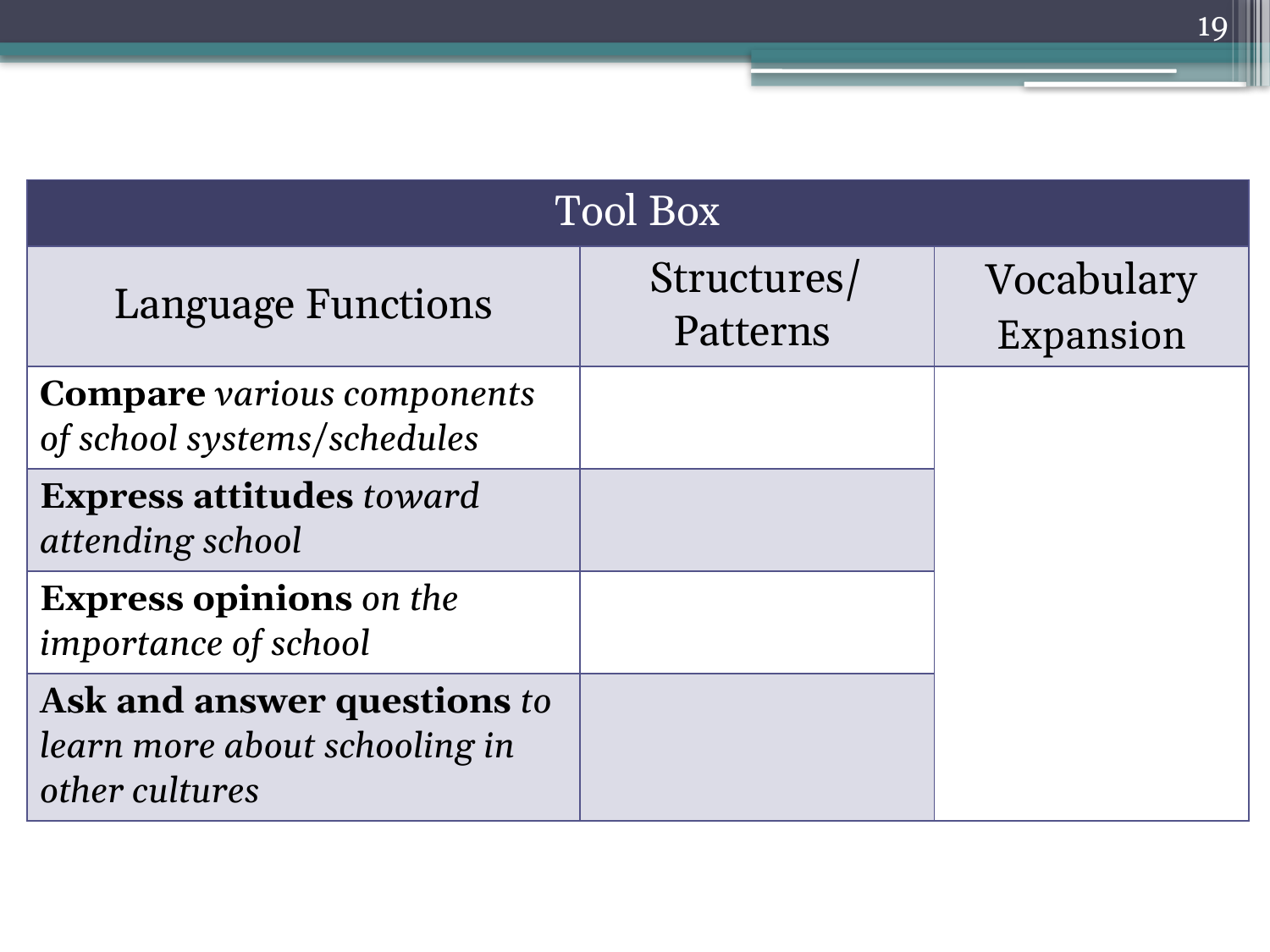

19
| Tool Box |  |  |
| --- | --- | --- |
| Language Functions | Structures/ Patterns | Vocabulary Expansion |
| Compare various components of school systems/schedules |  |  |
| Express attitudes toward attending school |  |  |
| Express opinions on the importance of school |  |  |
| Ask and answer questions to learn more about schooling in other cultures |  |  |